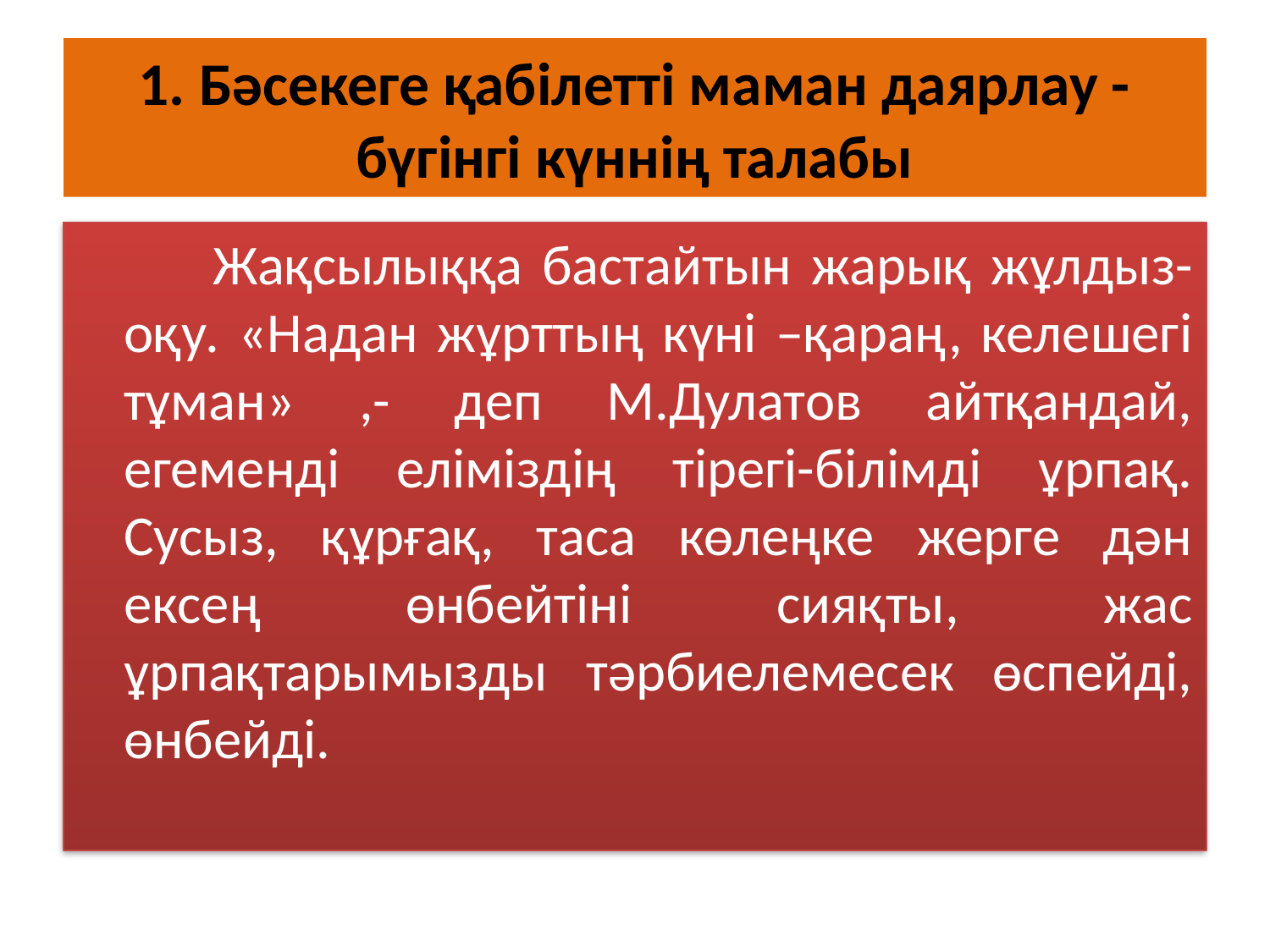

# 1. Бәсекеге қабілетті маман даярлау - бүгінгі күннің талабы
       Жақсылыққа бастайтын жарық жұлдыз-оқу. «Надан жұрттың күні –қараң, келешегі тұман» ,- деп М.Дулатов айтқандай, егеменді еліміздің тірегі-білімді ұрпақ. Сусыз, құрғақ, таса көлеңке жерге дән ексең өнбейтіні сияқты, жас ұрпақтарымызды тәрбиелемесек өспейді, өнбейді.